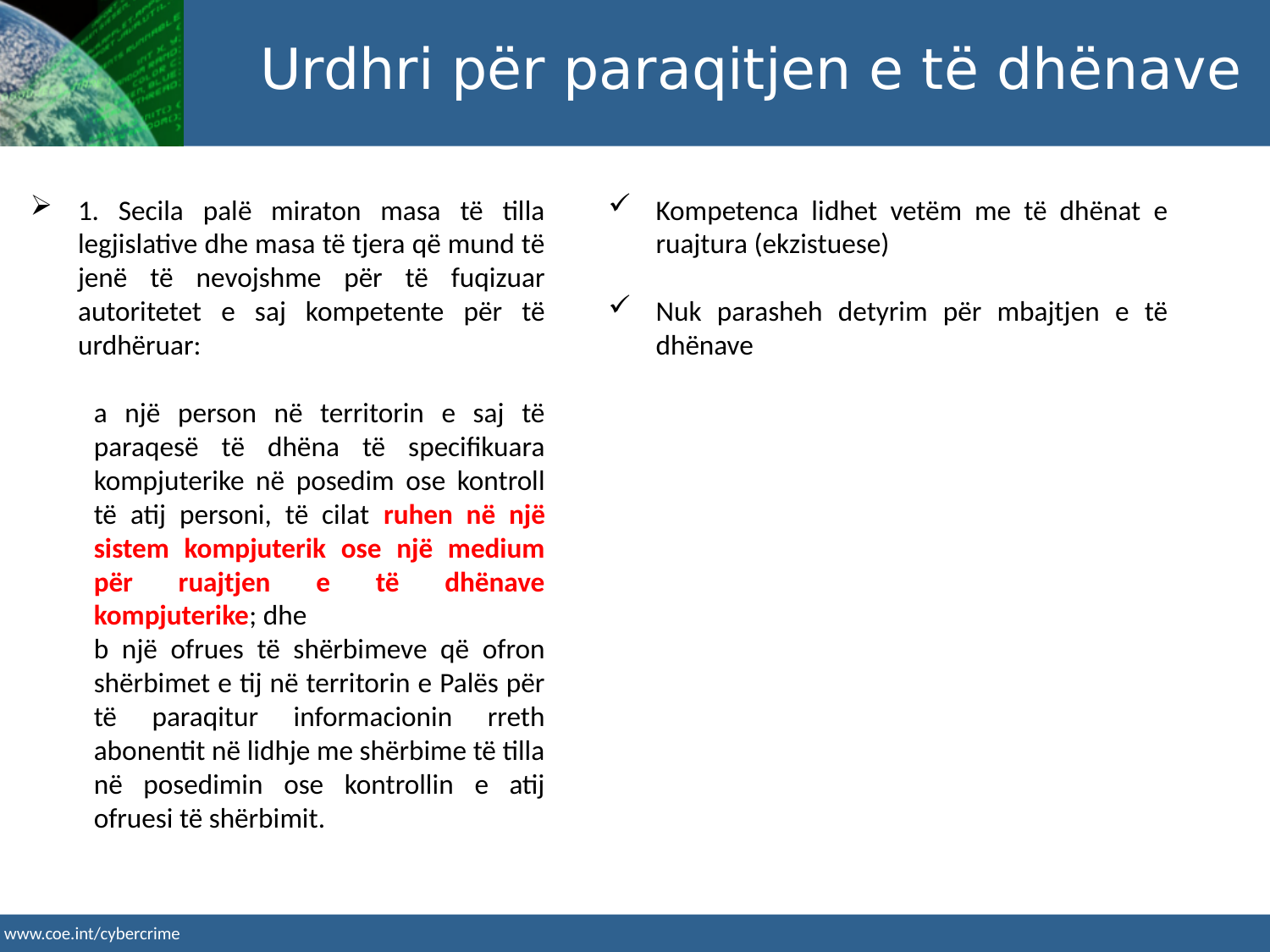

Urdhri për paraqitjen e të dhënave
1. Secila palë miraton masa të tilla legjislative dhe masa të tjera që mund të jenë të nevojshme për të fuqizuar autoritetet e saj kompetente për të urdhëruar:

a një person në territorin e saj të paraqesë të dhëna të specifikuara kompjuterike në posedim ose kontroll të atij personi, të cilat ruhen në një sistem kompjuterik ose një medium për ruajtjen e të dhënave kompjuterike; dhe
b një ofrues të shërbimeve që ofron shërbimet e tij në territorin e Palës për të paraqitur informacionin rreth abonentit në lidhje me shërbime të tilla në posedimin ose kontrollin e atij ofruesi të shërbimit.
Kompetenca lidhet vetëm me të dhënat e ruajtura (ekzistuese)

Nuk parasheh detyrim për mbajtjen e të dhënave